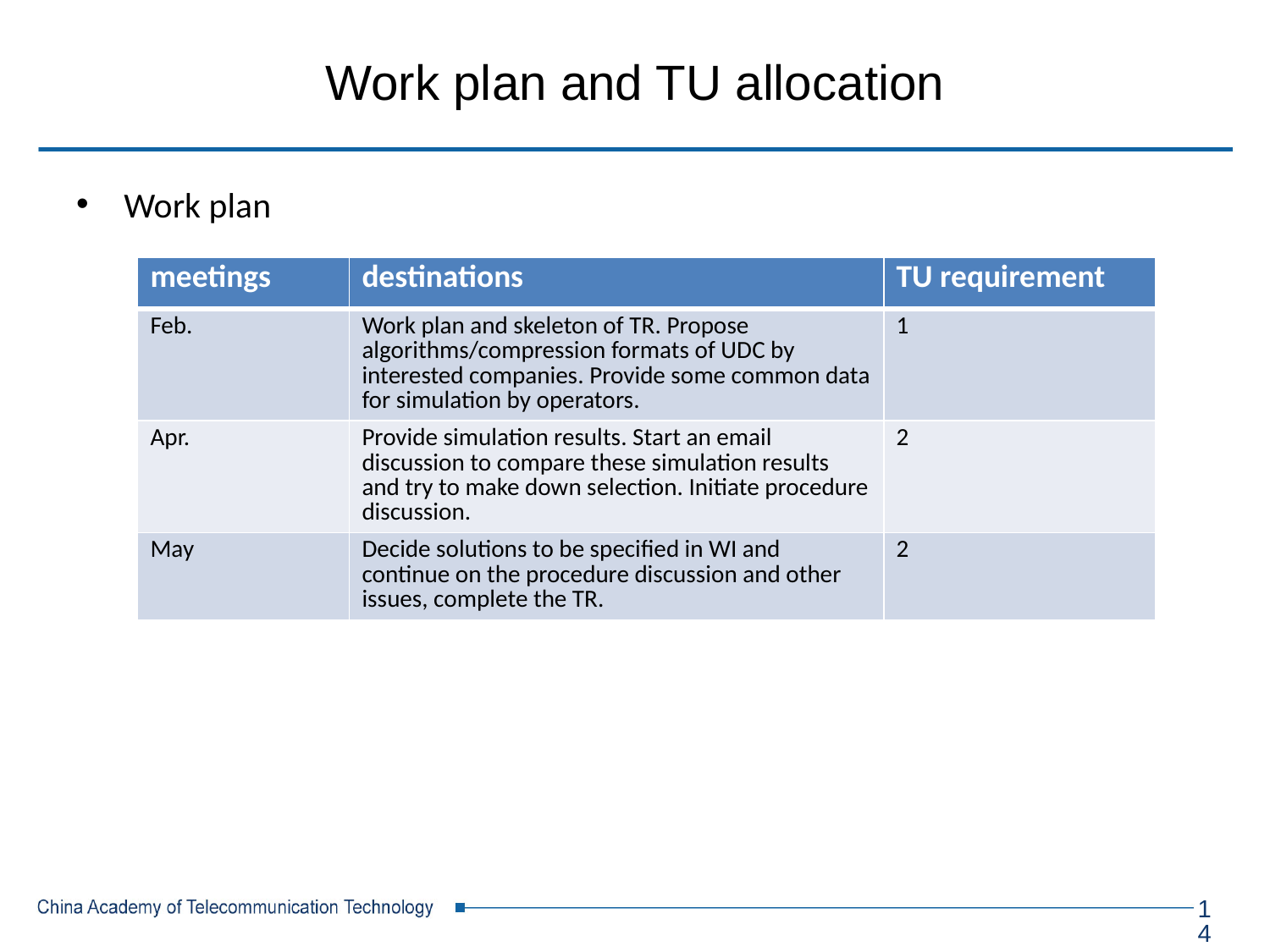

# Work plan and TU allocation
Work plan
| meetings | destinations | TU requirement |
| --- | --- | --- |
| Feb. | Work plan and skeleton of TR. Propose algorithms/compression formats of UDC by interested companies. Provide some common data for simulation by operators. | 1 |
| Apr. | Provide simulation results. Start an email discussion to compare these simulation results and try to make down selection. Initiate procedure discussion. | 2 |
| May | Decide solutions to be specified in WI and continue on the procedure discussion and other issues, complete the TR. | 2 |
14